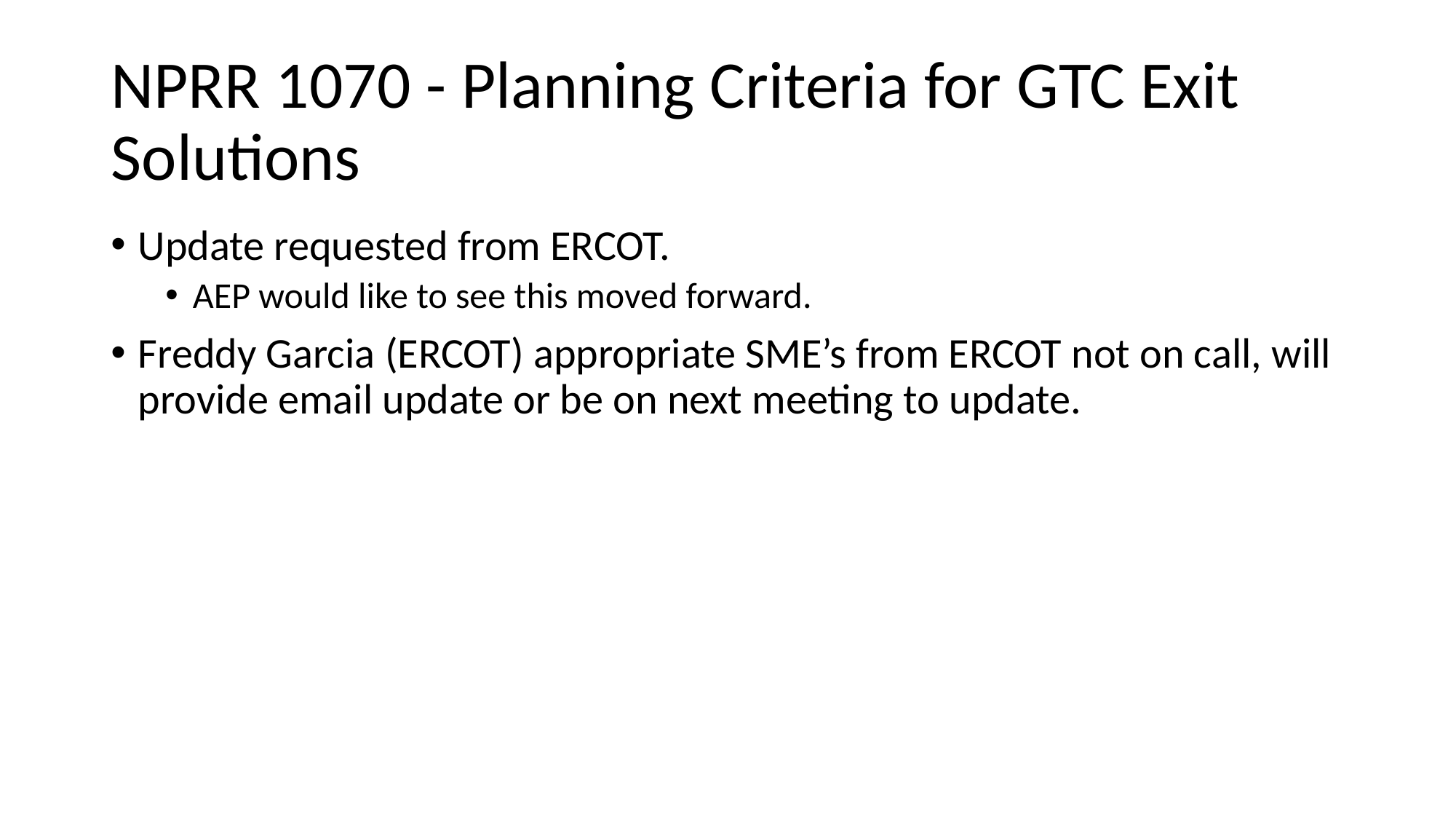

# NPRR 1070 - Planning Criteria for GTC Exit Solutions
Update requested from ERCOT.
AEP would like to see this moved forward.
Freddy Garcia (ERCOT) appropriate SME’s from ERCOT not on call, will provide email update or be on next meeting to update.